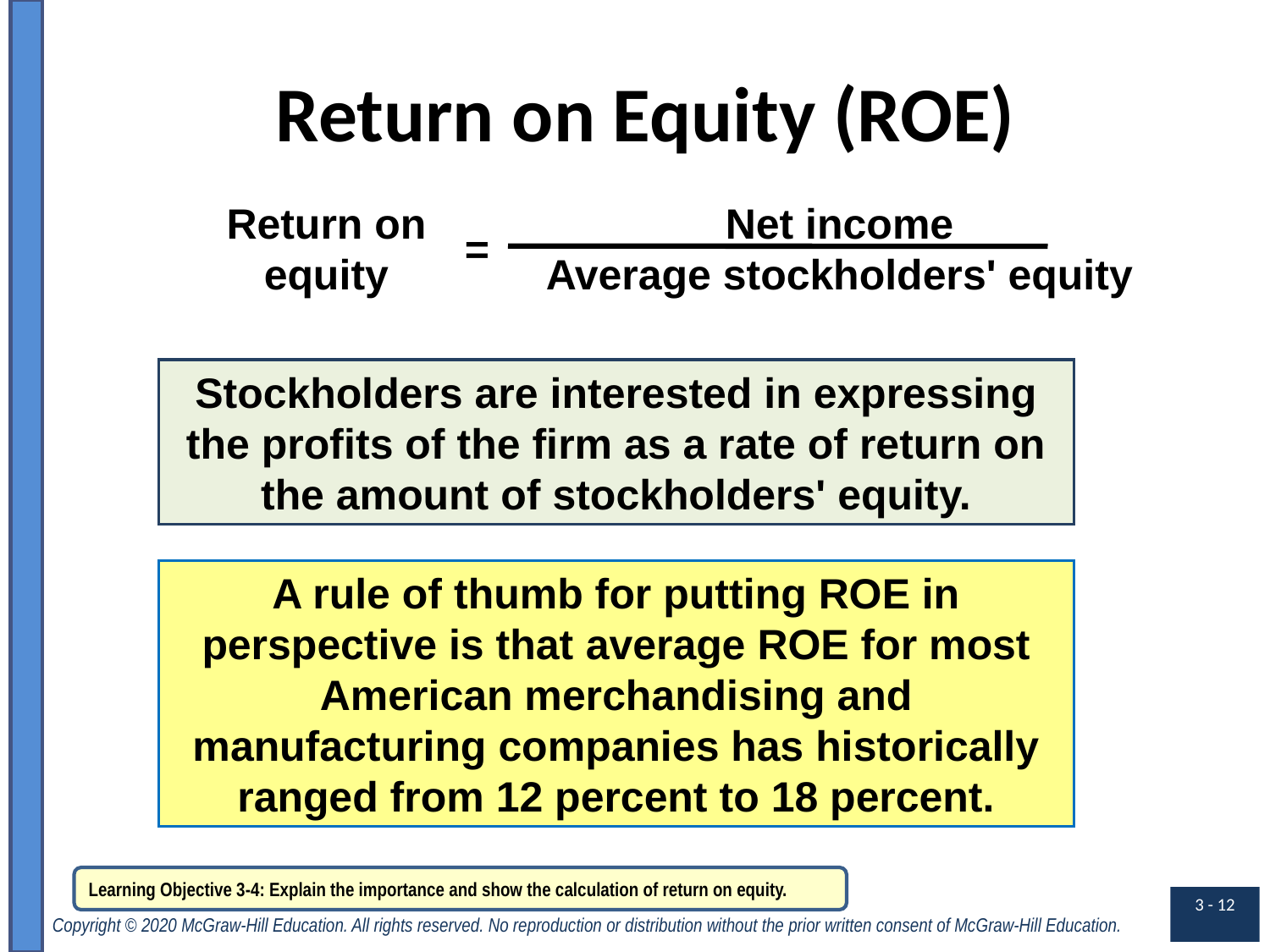

# Return on Equity (ROE)
 Return on
equity
    Net income
Average stockholders' equity
=

Stockholders are interested in expressing the profits of the firm as a rate of return on the amount of stockholders' equity.
A rule of thumb for putting ROE in perspective is that average ROE for most American merchandising and manufacturing companies has historically ranged from 12 percent to 18 percent.
Learning Objective 3-4: Explain the importance and show the calculation of return on equity.